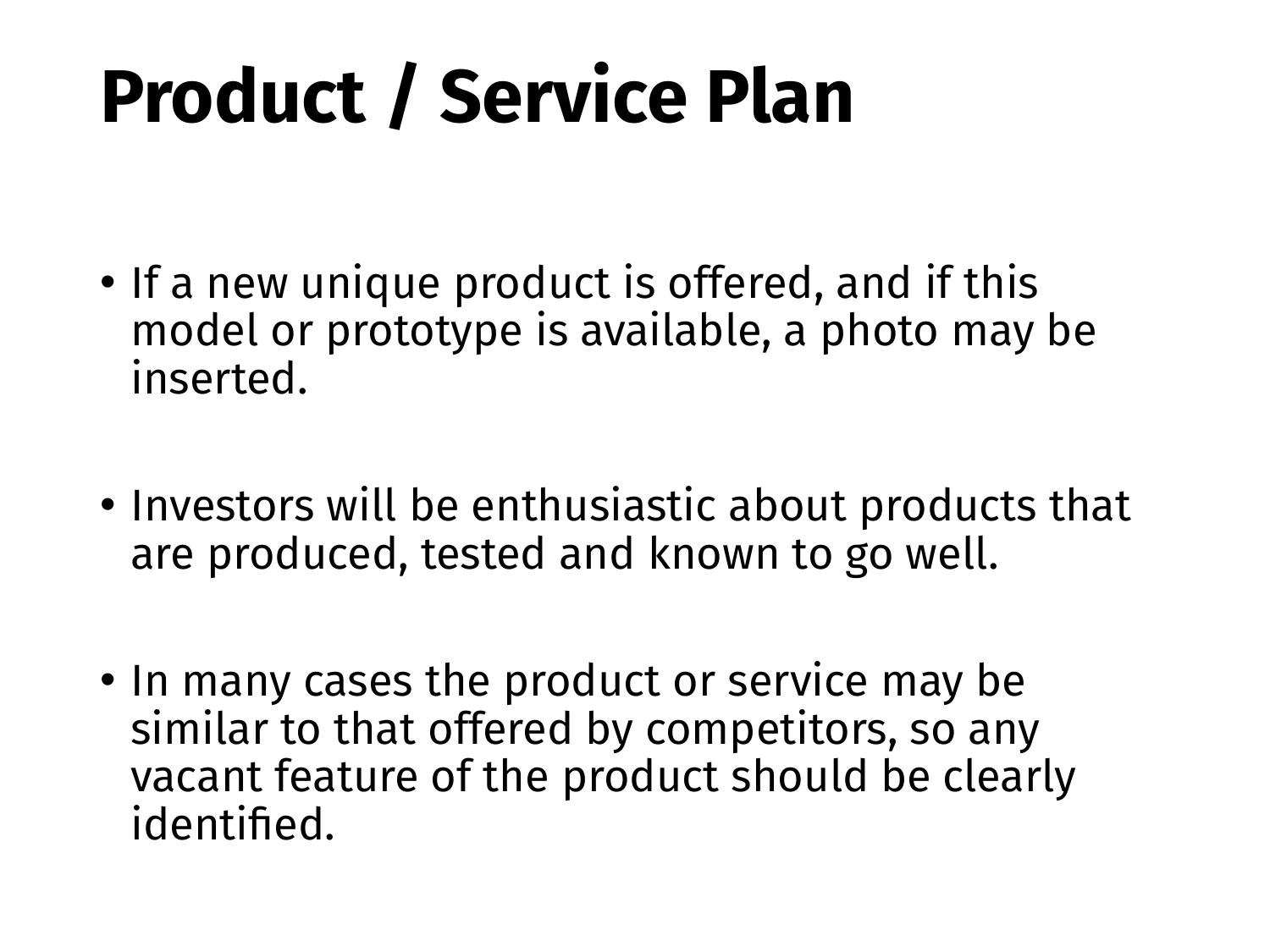

# Product / Service Plan
If a new unique product is offered, and if this model or prototype is available, a photo may be inserted.

Investors will be enthusiastic about products that are produced, tested and known to go well.

In many cases the product or service may be similar to that offered by competitors, so any vacant feature of the product should be clearly identified.